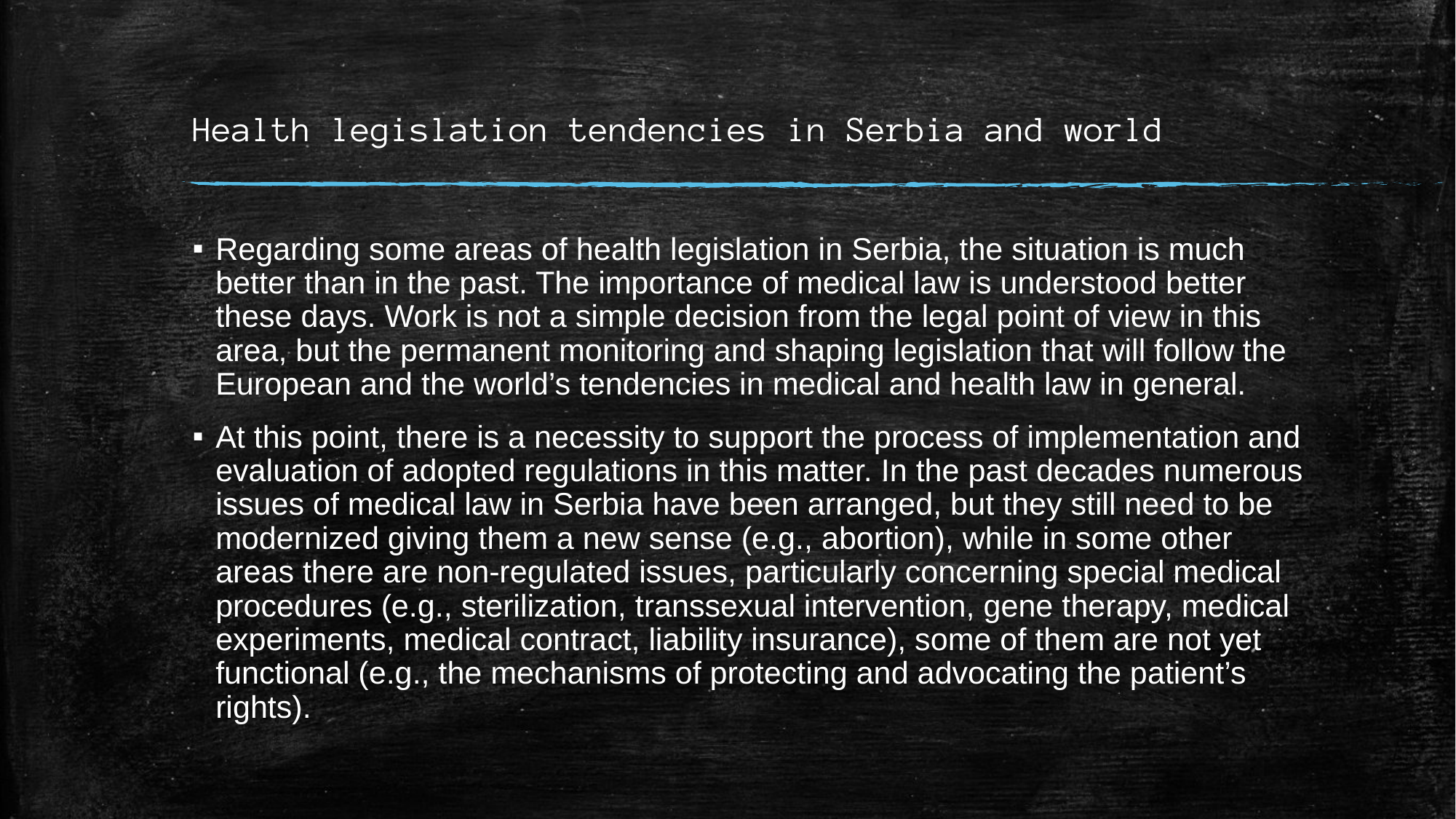

# Health legislation tendencies in Serbia and world
Regarding some areas of health legislation in Serbia, the situation is much better than in the past. The importance of medical law is understood better these days. Work is not a simple decision from the legal point of view in this area, but the permanent monitoring and shaping legislation that will follow the European and the world’s tendencies in medical and health law in general.
At this point, there is a necessity to support the process of implementation and evaluation of adopted regulations in this matter. In the past decades numerous issues of medical law in Serbia have been arranged, but they still need to be modernized giving them a new sense (e.g., abortion), while in some other areas there are non-regulated issues, particularly concerning special medical procedures (e.g., sterilization, transsexual intervention, gene therapy, medical experiments, medical contract, liability insurance), some of them are not yet functional (e.g., the mechanisms of protecting and advocating the patient’s rights).